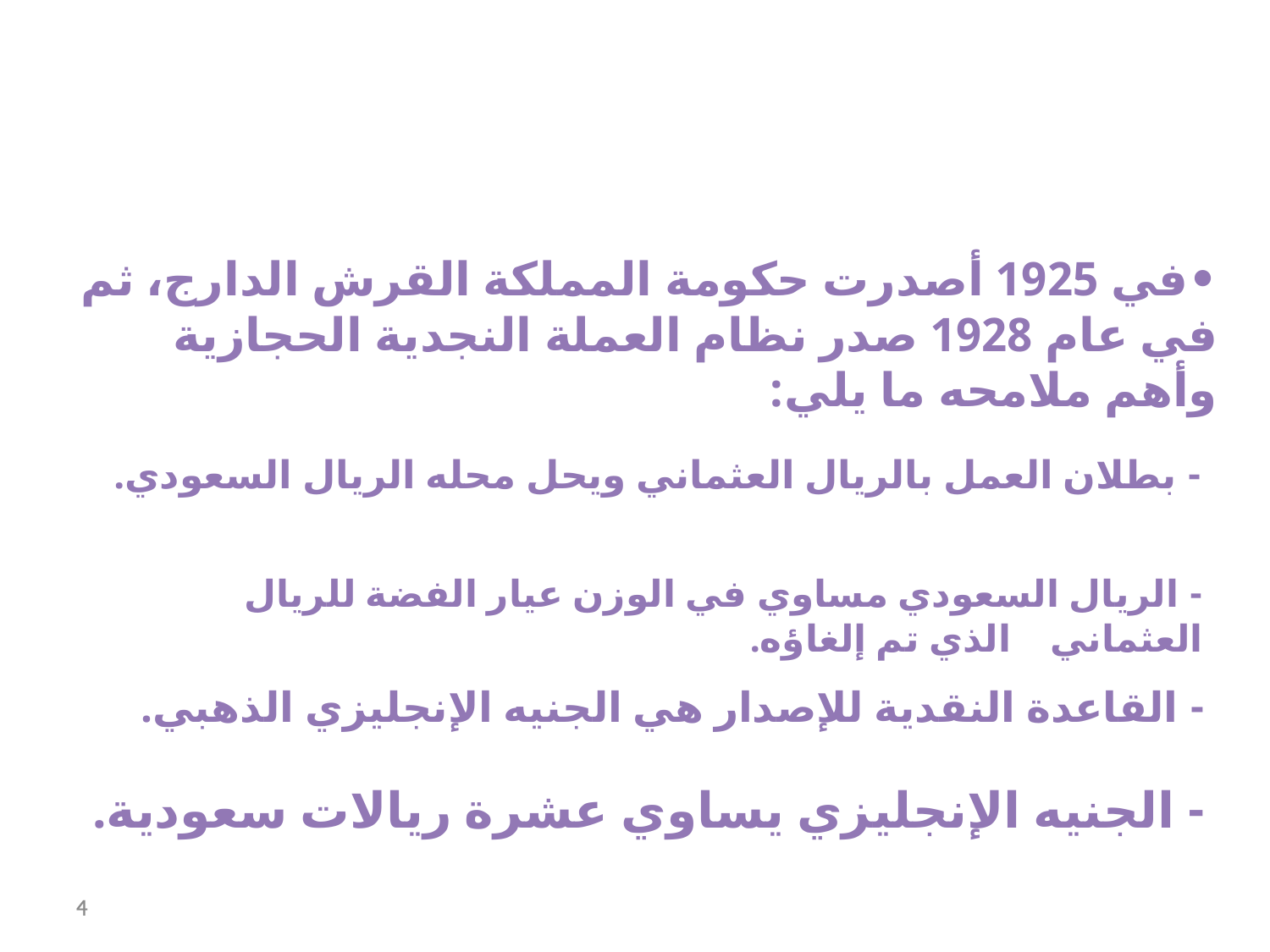

•	في 1925 أصدرت حكومة المملكة القرش الدارج، ثم في عام 	1928 	صدر نظام العملة النجدية الحجازية وأهم ملامحه ما 	يلي:
	- بطلان العمل بالريال العثماني ويحل محله الريال السعودي.
	- الريال السعودي مساوي في الوزن عيار الفضة للريال العثماني 	   الذي تم إلغاؤه.
	- القاعدة النقدية للإصدار هي الجنيه الإنجليزي الذهبي.
	- الجنيه الإنجليزي يساوي عشرة ريالات سعودية.
4